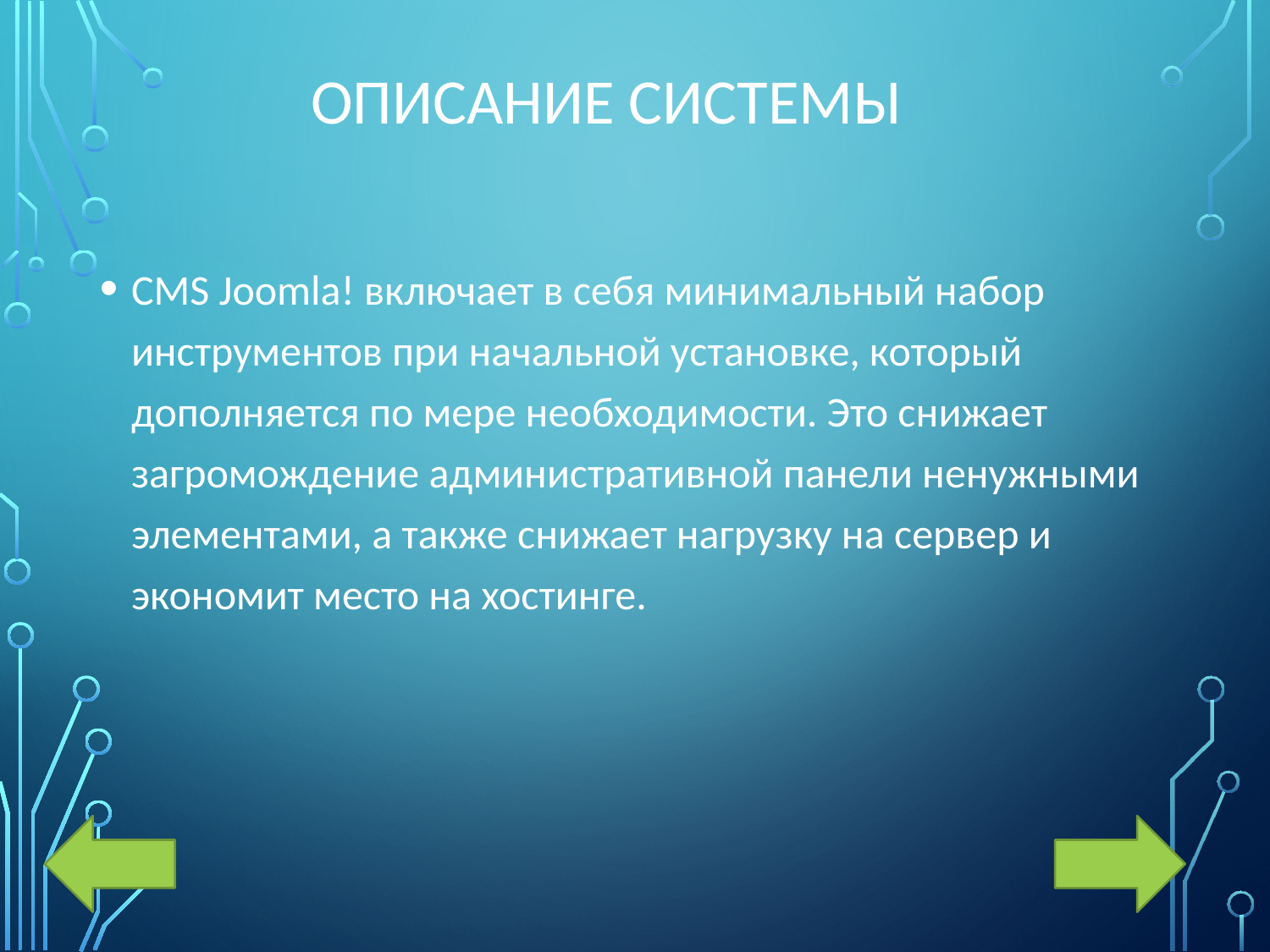

# Описание системы
CMS Joomla! включает в себя минимальный набор инструментов при начальной установке, который дополняется по мере необходимости. Это снижает загромождение административной панели ненужными элементами, а также снижает нагрузку на сервер и экономит место на хостинге.